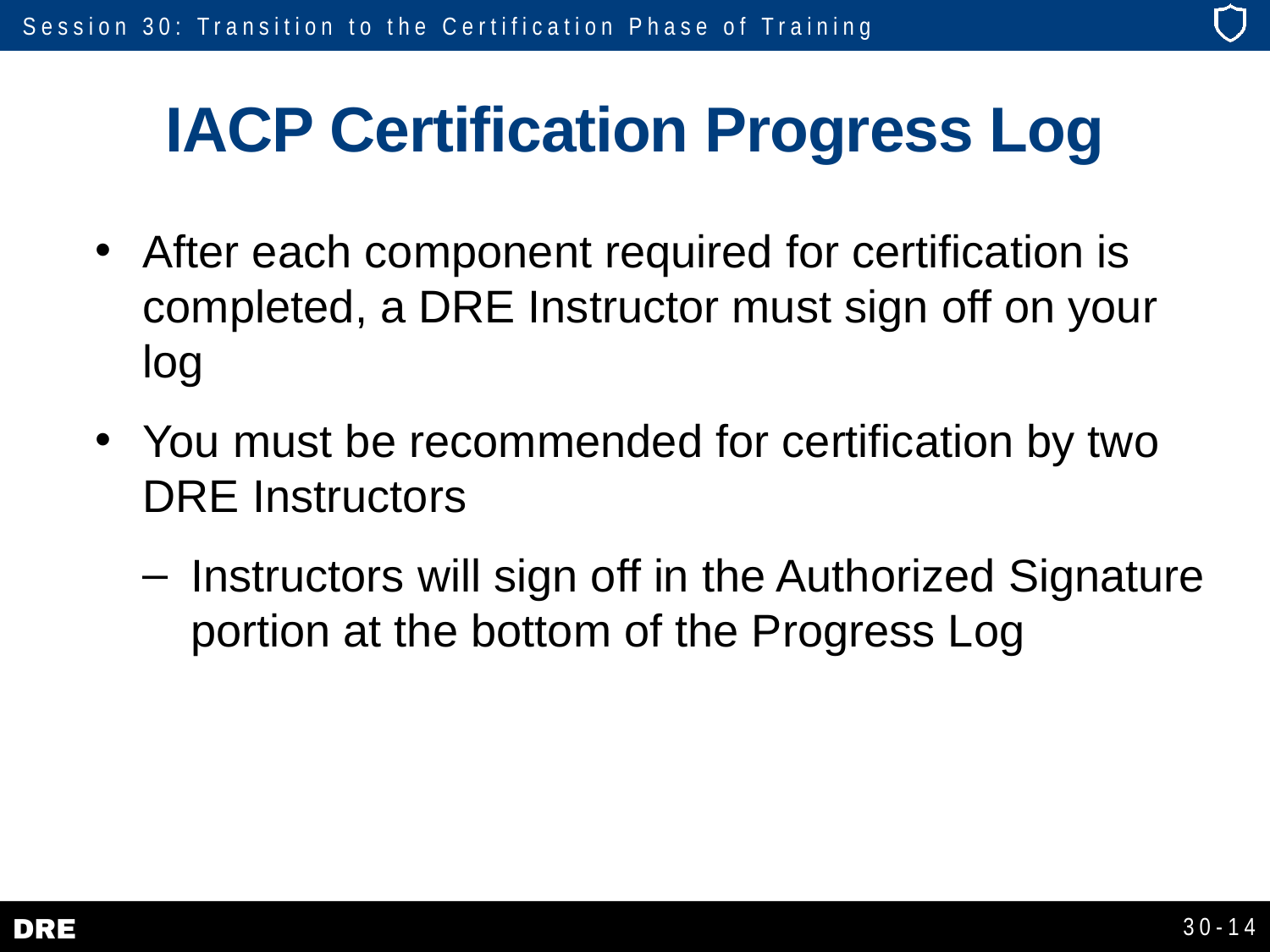

# IACP Certification Progress Log
After each component required for certification is completed, a DRE Instructor must sign off on your log
You must be recommended for certification by two DRE Instructors
Instructors will sign off in the Authorized Signature portion at the bottom of the Progress Log
30-14